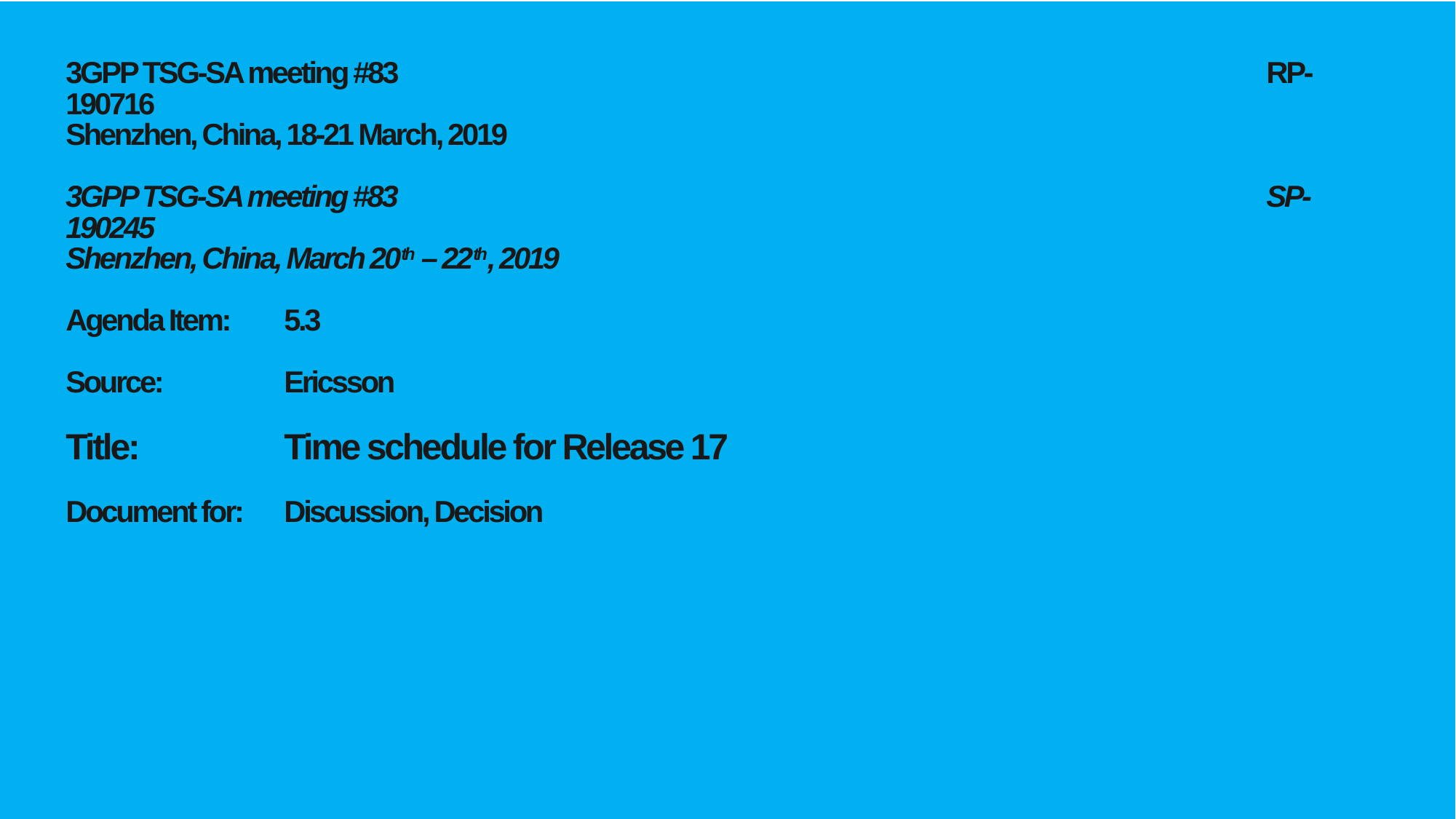

# 3GPP TSG-SA meeting #83								RP-190716 Shenzhen, China, 18-21 March, 2019 3GPP TSG-SA meeting #83								SP-190245 Shenzhen, China, March 20th – 22th, 2019   Agenda Item:	5.3 Source:		Ericsson Title:		Time schedule for Release 17 Document for:	Discussion, Decision